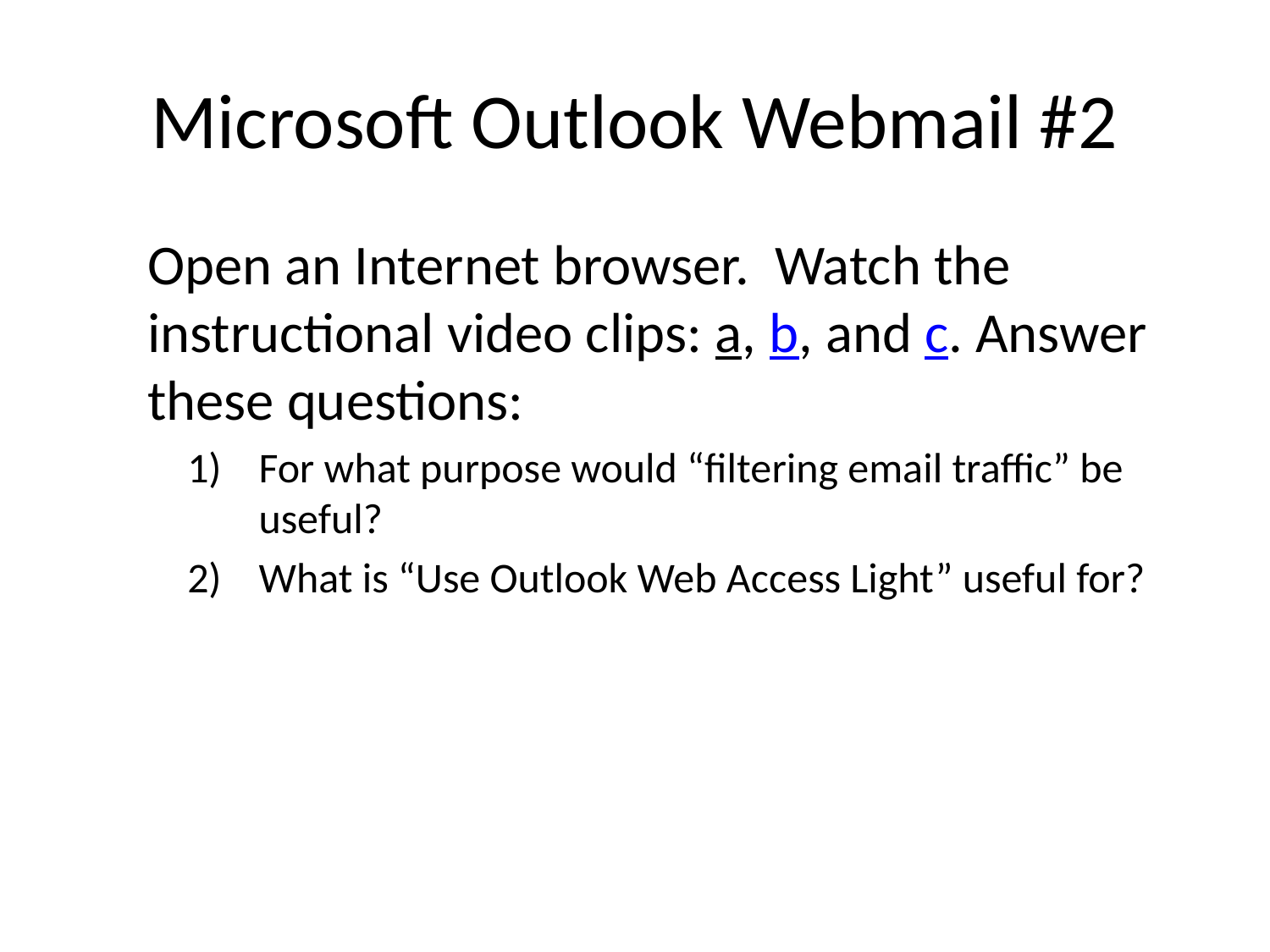

# Microsoft Outlook Webmail #2
	Open an Internet browser.  Watch the instructional video clips: a, b, and c. Answer these questions:
For what purpose would “filtering email traffic” be useful?
What is “Use Outlook Web Access Light” useful for?